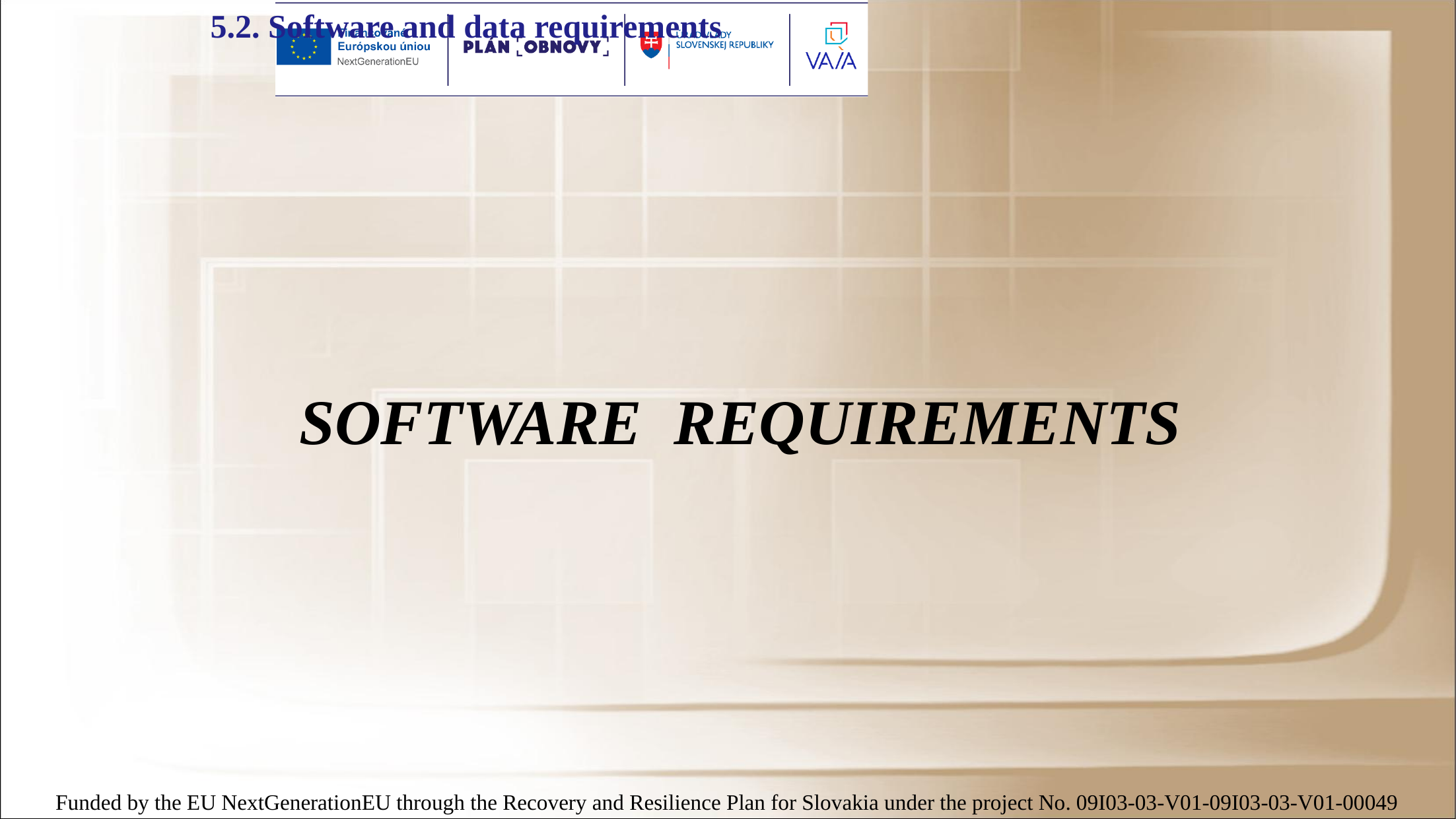

5.2. Software and data requirements
# SOFTWARE  requirements